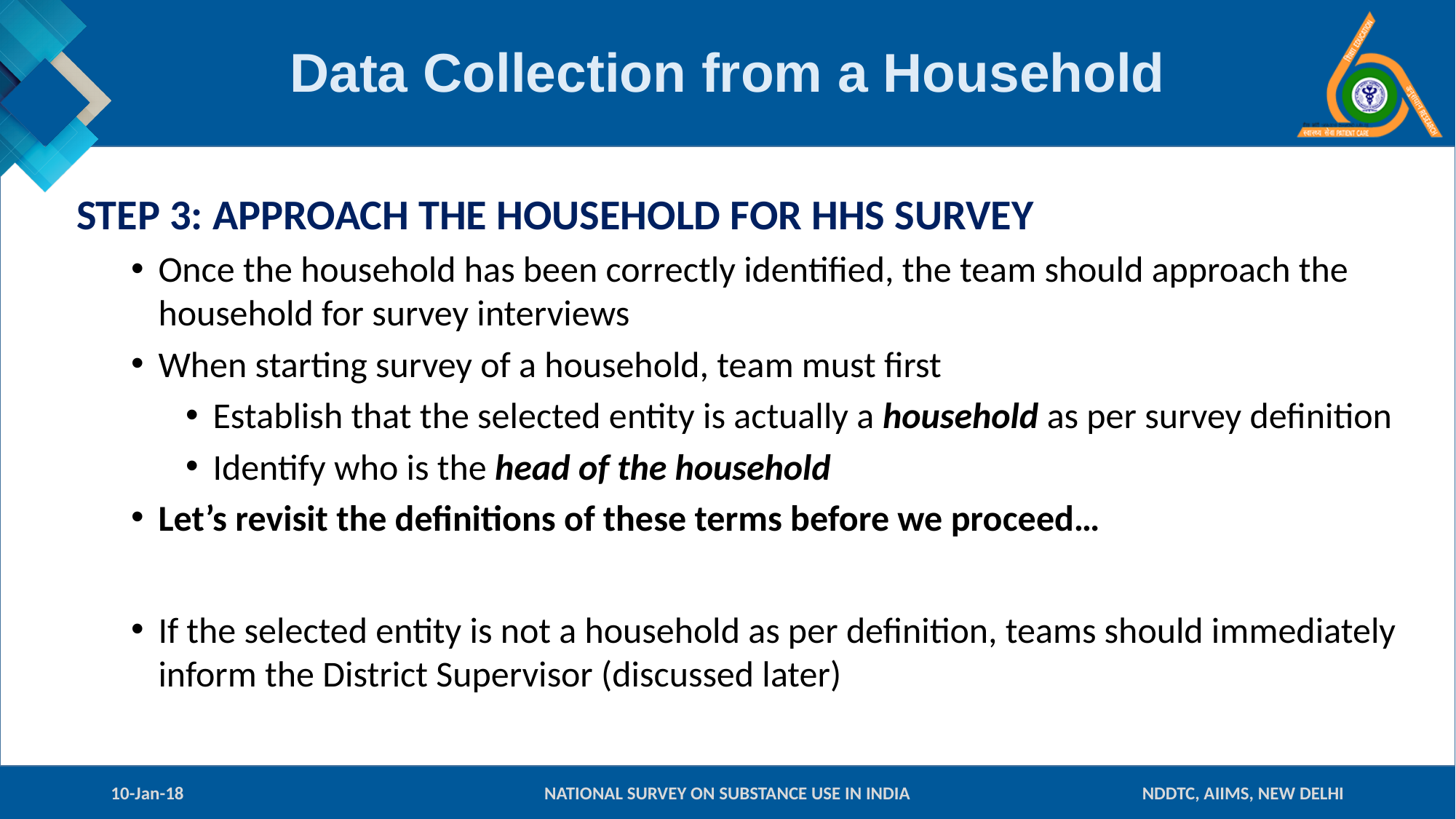

# Data Collection from a Household
STEP 3: APPROACH THE HOUSEHOLD FOR HHS SURVEY
Once the household has been correctly identified, the team should approach the household for survey interviews
When starting survey of a household, team must first
Establish that the selected entity is actually a household as per survey definition
Identify who is the head of the household
Let’s revisit the definitions of these terms before we proceed…

If the selected entity is not a household as per definition, teams should immediately inform the District Supervisor (discussed later)

10-Jan-18
NATIONAL SURVEY ON SUBSTANCE USE IN INDIA
NDDTC, AIIMS, NEW DELHI